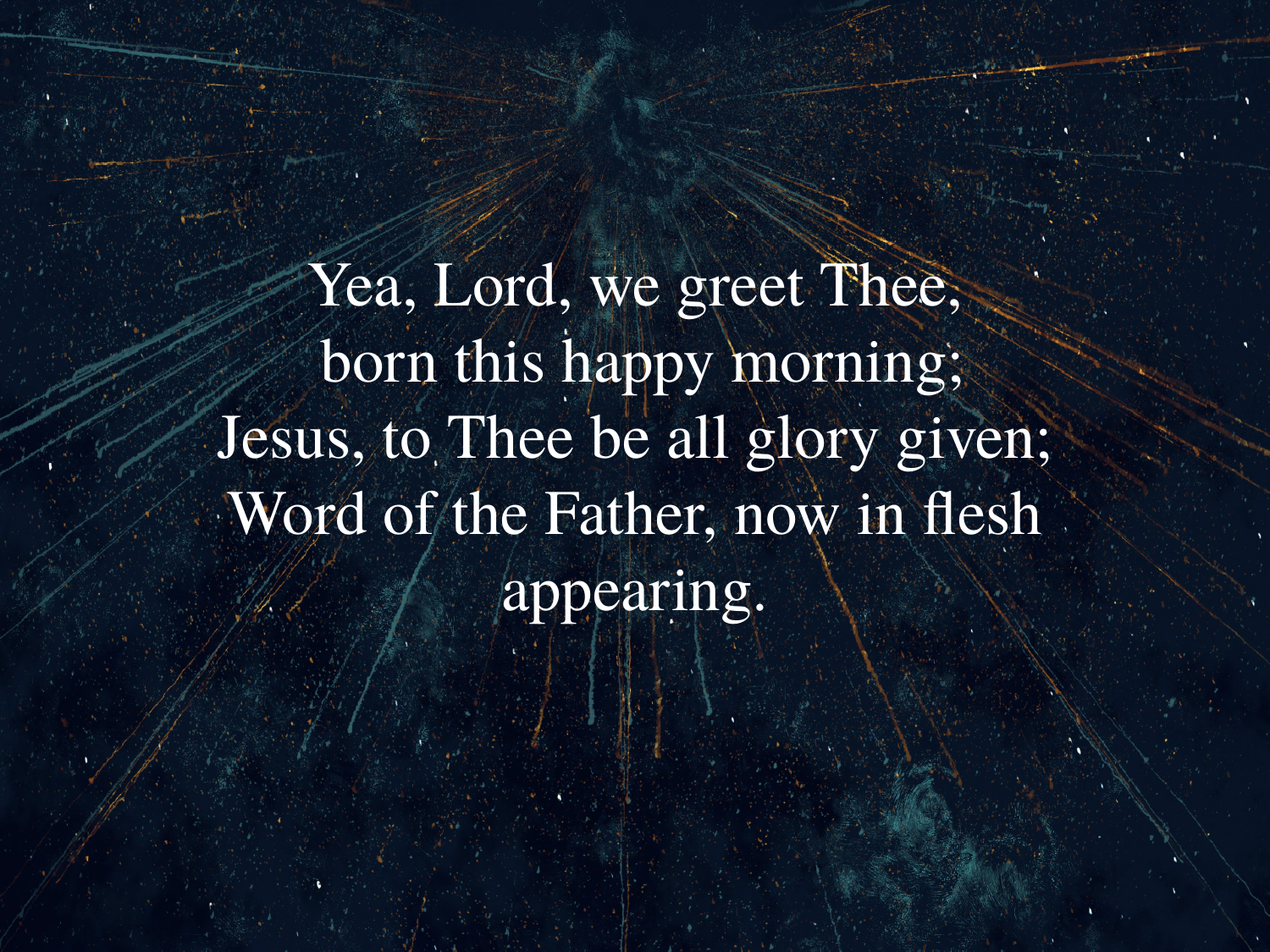

# Yea, Lord, we greet Thee, born this happy morning; Jesus, to Thee be all glory given; Word of the Father, now in flesh appearing.